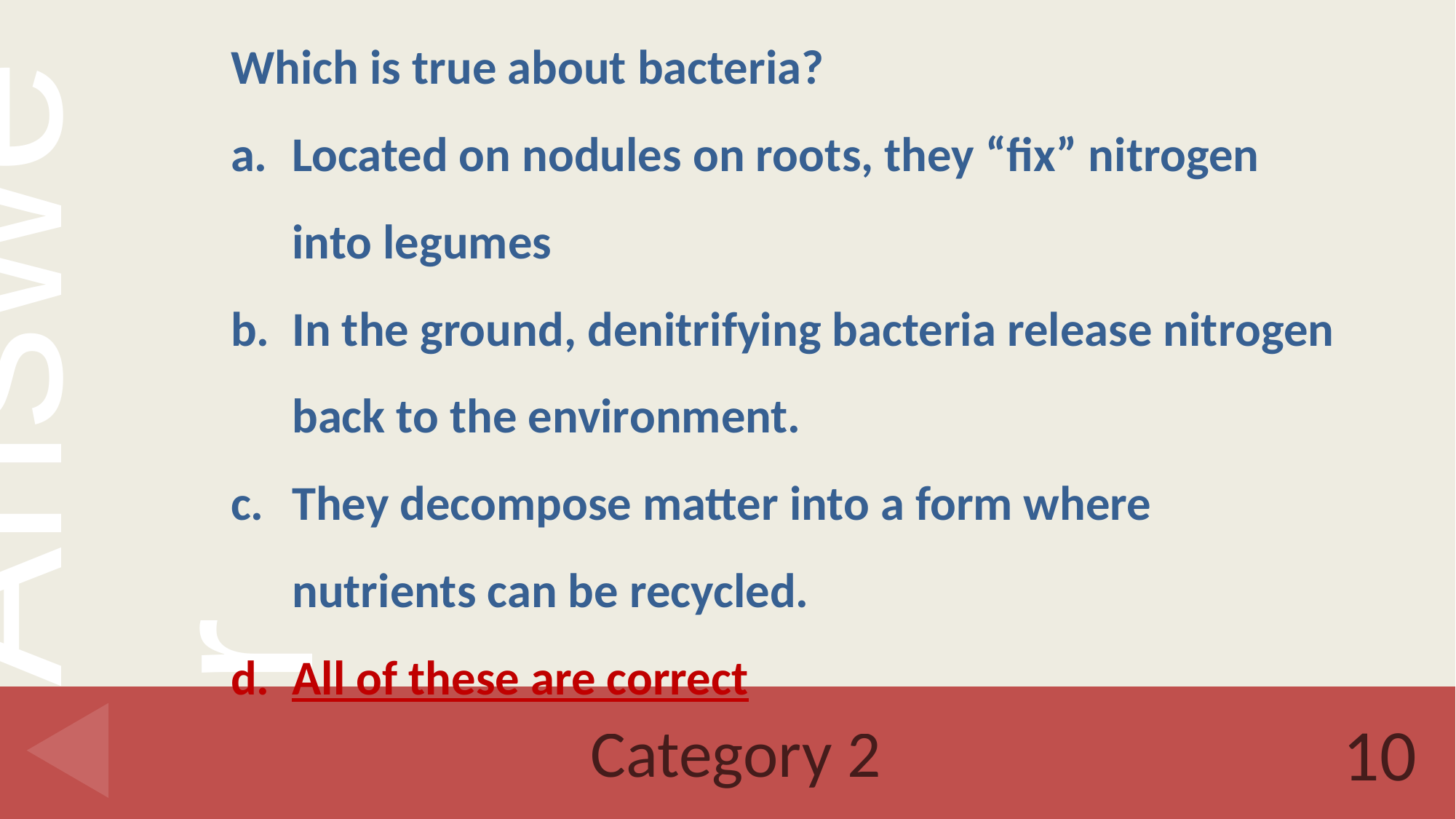

Which is true about bacteria?
Located on nodules on roots, they “fix” nitrogen into legumes
In the ground, denitrifying bacteria release nitrogen back to the environment.
They decompose matter into a form where nutrients can be recycled.
All of these are correct
# Category 2
10